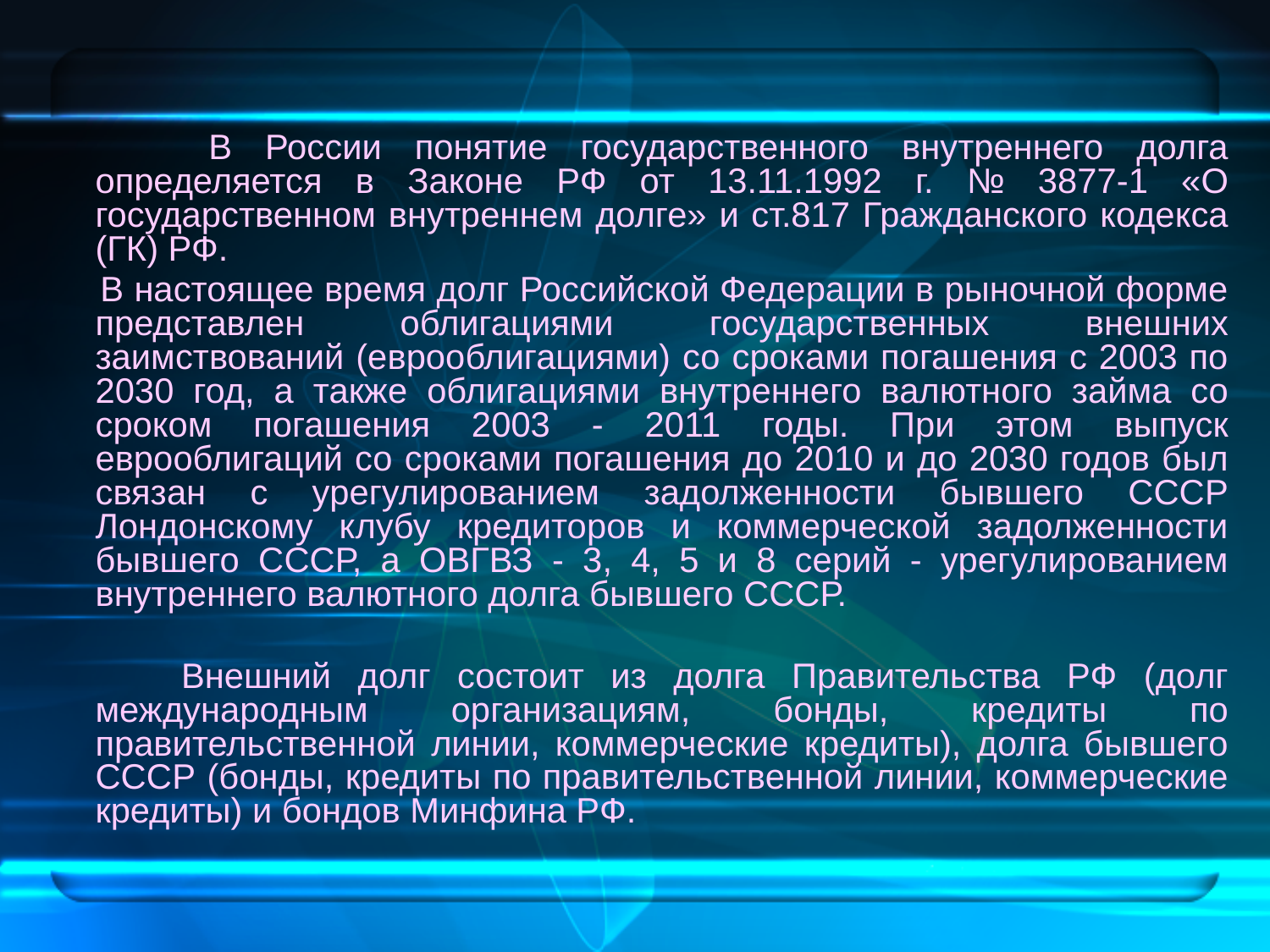

В России понятие государственного внутреннего долга определяется в Законе РФ от 13.11.1992 г. № 3877-1 «О государственном внутреннем долге» и ст.817 Гражданского кодекса (ГК) РФ.
     В настоящее время долг Российской Федерации в рыночной форме представлен облигациями государственных внешних заимствований (еврооблигациями) со сроками погашения с 2003 по 2030 год, а также облигациями внутреннего валютного займа со сроком погашения 2003 - 2011 годы. При этом выпуск еврооблигаций со сроками погашения до 2010 и до 2030 годов был связан с урегулированием задолженности бывшего СССР Лондонскому клубу кредиторов и коммерческой задолженности бывшего СССР, а ОВГВЗ - 3, 4, 5 и 8 серий - урегулированием внутреннего валютного долга бывшего СССР.

     Внешний долг состоит из долга Правительства РФ (долг международным организациям, бонды, кредиты по правительственной линии, коммерческие кредиты), долга бывшего СССР (бонды, кредиты по правительственной линии, коммерческие кредиты) и бондов Минфина РФ.